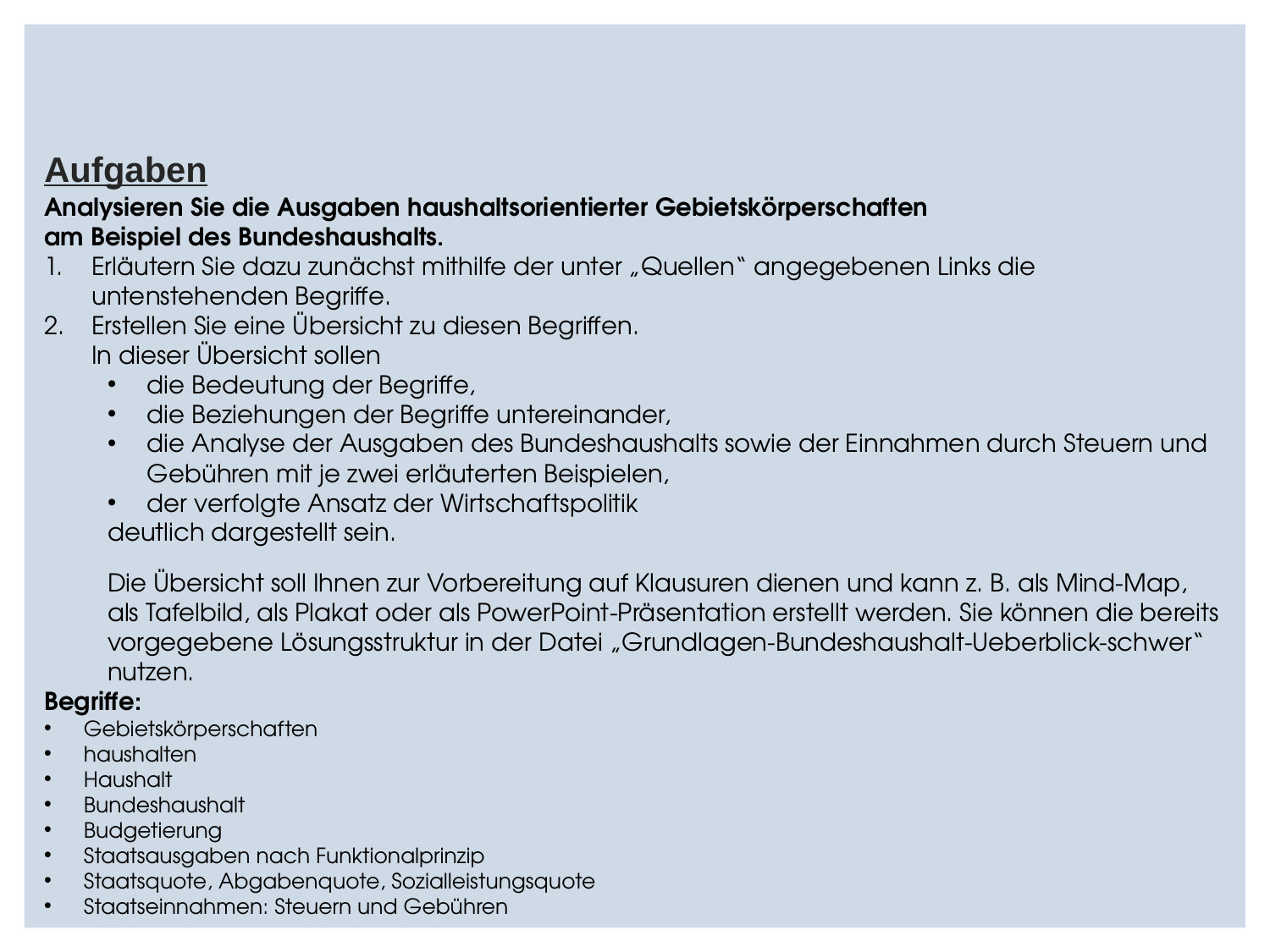

# Aufgaben
Analysieren Sie die Ausgaben haushaltsorientierter Gebietskörperschaften
am Beispiel des Bundeshaushalts.
Erläutern Sie dazu zunächst mithilfe der unter „Quellen“ angegebenen Links die untenstehenden Begriffe.
Erstellen Sie eine Übersicht zu diesen Begriffen.
In dieser Übersicht sollen
die Bedeutung der Begriffe,
die Beziehungen der Begriffe untereinander,
die Analyse der Ausgaben des Bundeshaushalts sowie der Einnahmen durch Steuern und Gebühren mit je zwei erläuterten Beispielen,
der verfolgte Ansatz der Wirtschaftspolitik
deutlich dargestellt sein.

Die Übersicht soll Ihnen zur Vorbereitung auf Klausuren dienen und kann z. B. als Mind-Map, als Tafelbild, als Plakat oder als PowerPoint-Präsentation erstellt werden. Sie können die bereits vorgegebene Lösungsstruktur in der Datei „Grundlagen-Bundeshaushalt-Ueberblick-schwer“ nutzen.
Begriffe:
Gebietskörperschaften
haushalten
Haushalt
Bundeshaushalt
Budgetierung
Staatsausgaben nach Funktionalprinzip
Staatsquote, Abgabenquote, Sozialleistungsquote
Staatseinnahmen: Steuern und Gebühren